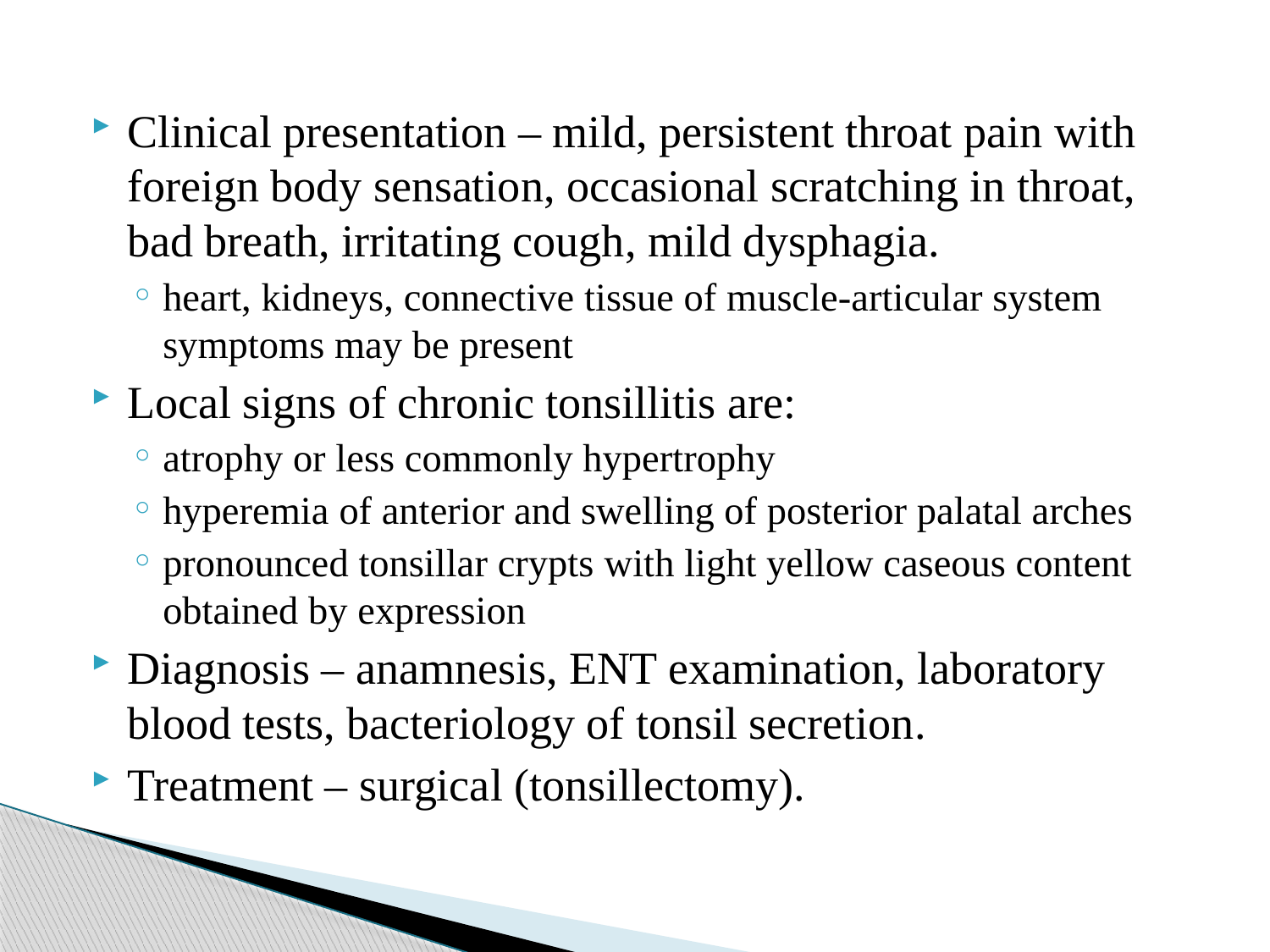

Clinical presentation – mild, persistent throat pain with foreign body sensation, occasional scratching in throat, bad breath, irritating cough, mild dysphagia.
heart, kidneys, connective tissue of muscle-articular system symptoms may be present
Local signs of chronic tonsillitis are:
atrophy or less commonly hypertrophy
hyperemia of anterior and swelling of posterior palatal arches
pronounced tonsillar crypts with light yellow caseous content obtained by expression
Diagnosis – anamnesis, ENT examination, laboratory blood tests, bacteriology of tonsil secretion.
Treatment – surgical (tonsillectomy).